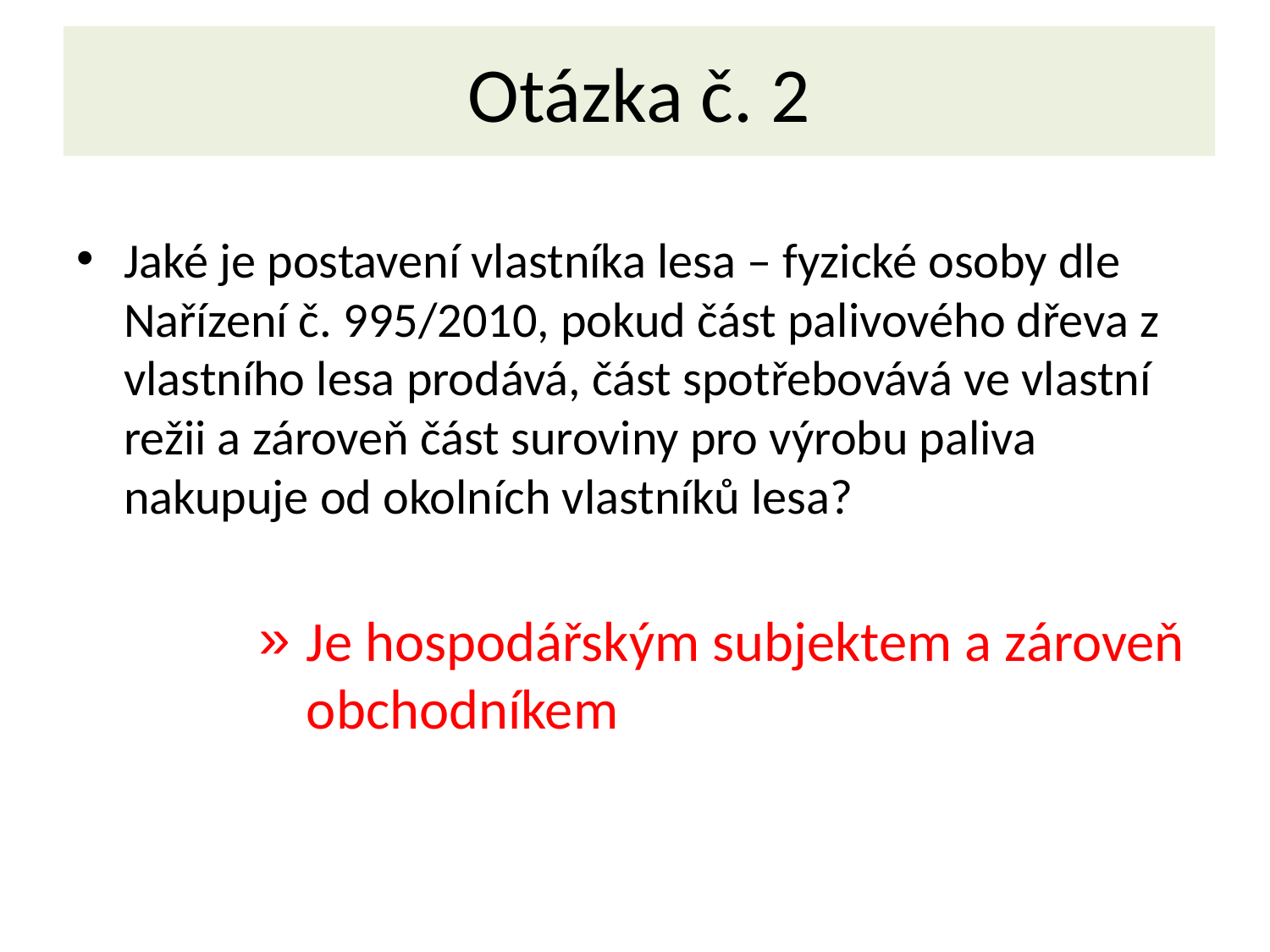

# Otázka č. 2
Jaké je postavení vlastníka lesa – fyzické osoby dle Nařízení č. 995/2010, pokud část palivového dřeva z vlastního lesa prodává, část spotřebovává ve vlastní režii a zároveň část suroviny pro výrobu paliva nakupuje od okolních vlastníků lesa?

Je hospodářským subjektem a zároveň obchodníkem